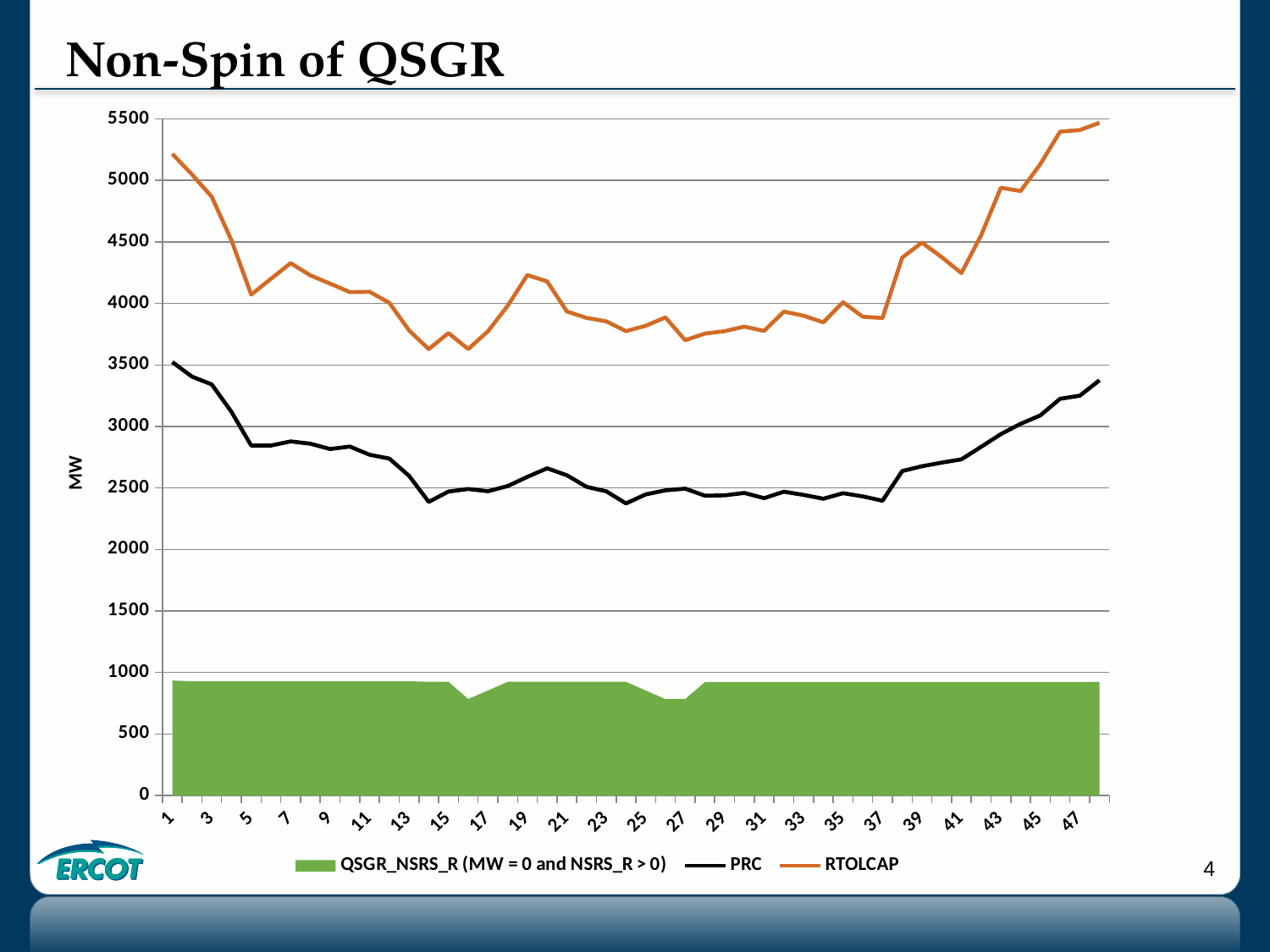

# Non-Spin of QSGR

### Chart

| Category | QSGR_NSRS_R (MW = 0 and NSRS_R > 0) | PRC | RTOLCAP |
|---|---|---|---|